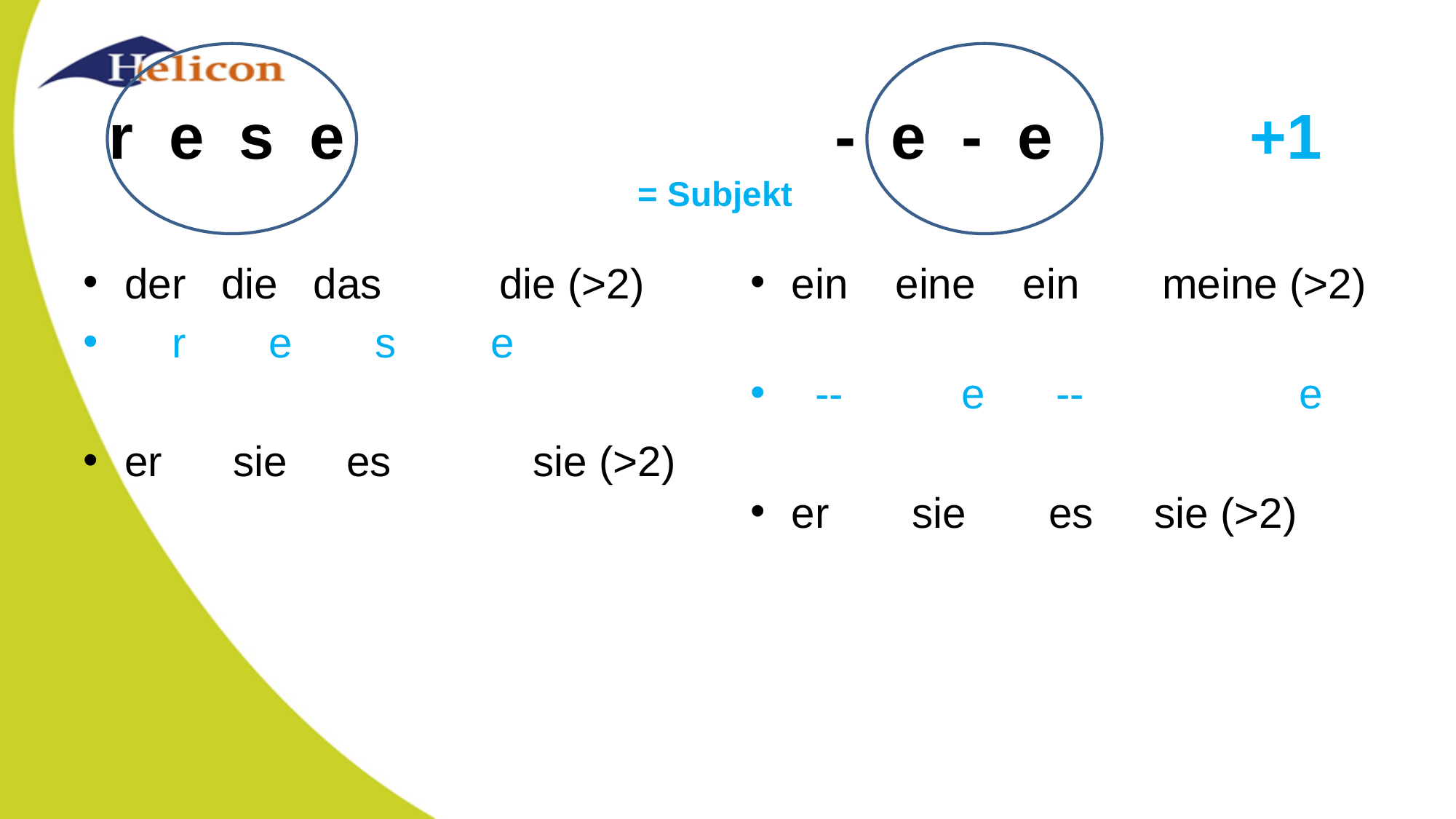

# r  e  s  e 					-  e  -  e		+1 = Subjekt

der   die   das  	    die (>2)
    r       e       s        e

er      sie     es            sie (>2)

ein    eine    ein       meine (>2)
  --          e      --    	      e

er       sie       es  	   sie (>2)